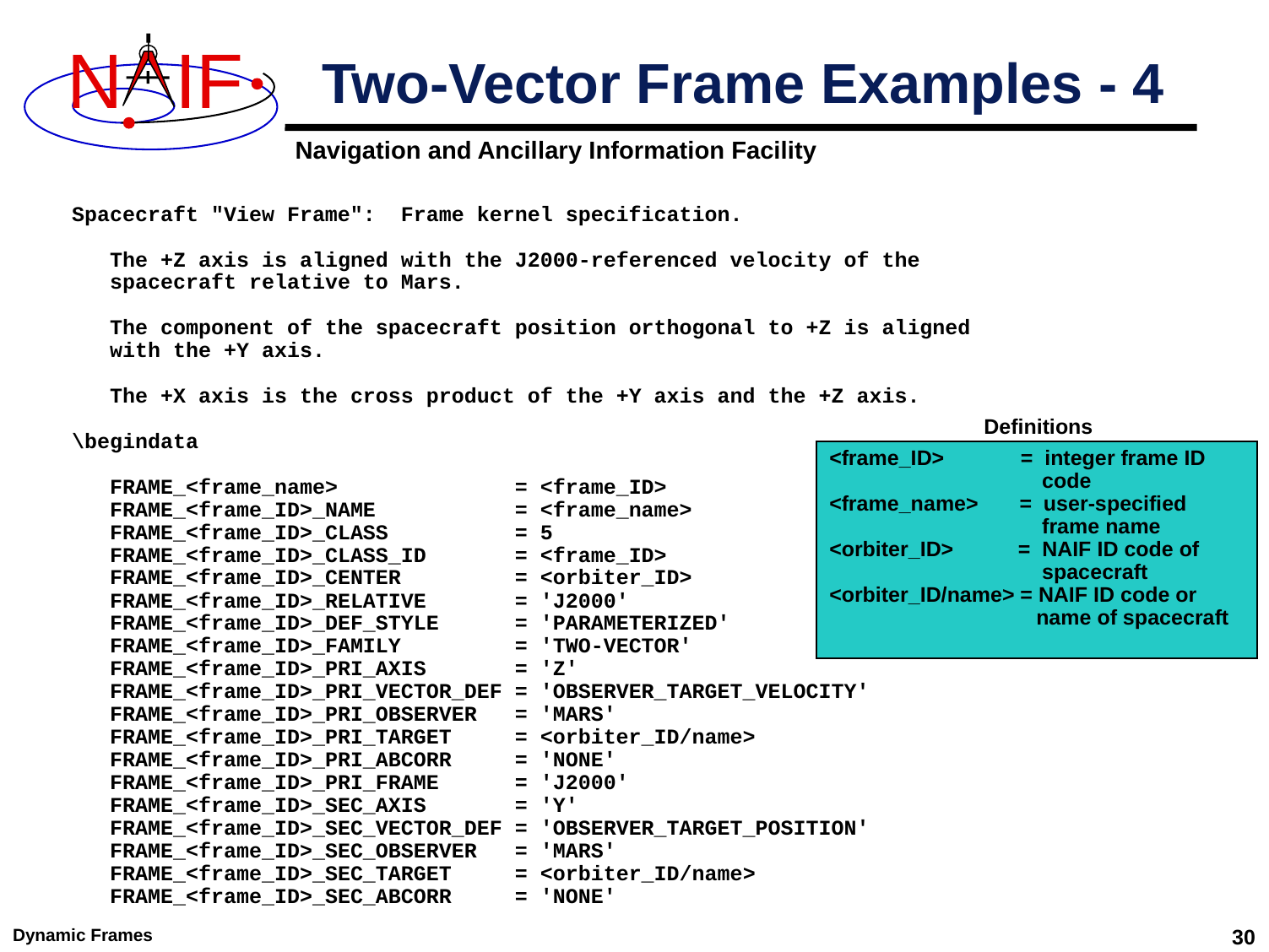

# Two-Vector Frame Examples - 4
Spacecraft "View Frame":  Frame kernel specification.

   The +Z axis is aligned with the J2000-referenced velocity of the
   spacecraft relative to Mars.

   The component of the spacecraft position orthogonal to +Z is aligned
   with the +Y axis.

   The +X axis is the cross product of the +Y axis and the +Z axis.

\begindata

   FRAME_<frame_name>              = <frame_ID>
   FRAME_<frame_ID>_NAME           = <frame_name>
   FRAME_<frame_ID>_CLASS          = 5
   FRAME_<frame_ID>_CLASS_ID       = <frame_ID>
   FRAME_<frame_ID>_CENTER         = <orbiter_ID>
   FRAME_<frame_ID>_RELATIVE       = 'J2000'
   FRAME_<frame_ID>_DEF_STYLE      = 'PARAMETERIZED'
   FRAME_<frame_ID>_FAMILY         = 'TWO-VECTOR'
   FRAME_<frame_ID>_PRI_AXIS       = 'Z'
   FRAME_<frame_ID>_PRI_VECTOR_DEF = 'OBSERVER_TARGET_VELOCITY'
   FRAME_<frame_ID>_PRI_OBSERVER   = 'MARS'
   FRAME_<frame_ID>_PRI_TARGET     = <orbiter_ID/name>
   FRAME_<frame_ID>_PRI_ABCORR     = 'NONE'
   FRAME_<frame_ID>_PRI_FRAME      = 'J2000'
   FRAME_<frame_ID>_SEC_AXIS       = 'Y'
   FRAME_<frame_ID>_SEC_VECTOR_DEF = 'OBSERVER_TARGET_POSITION'
   FRAME_<frame_ID>_SEC_OBSERVER   = 'MARS'
   FRAME_<frame_ID>_SEC_TARGET     = <orbiter_ID/name>
   FRAME_<frame_ID>_SEC_ABCORR     = 'NONE'

Definitions
<frame_ID>             =  integer frame ID
                                    code
<frame_name>       =  user-specified
                                    frame name
<orbiter_ID>           =  NAIF ID code of
                                    spacecraft
<orbiter_ID/name> = NAIF ID code or
                                   name of spacecraft

Dynamic Frames
30